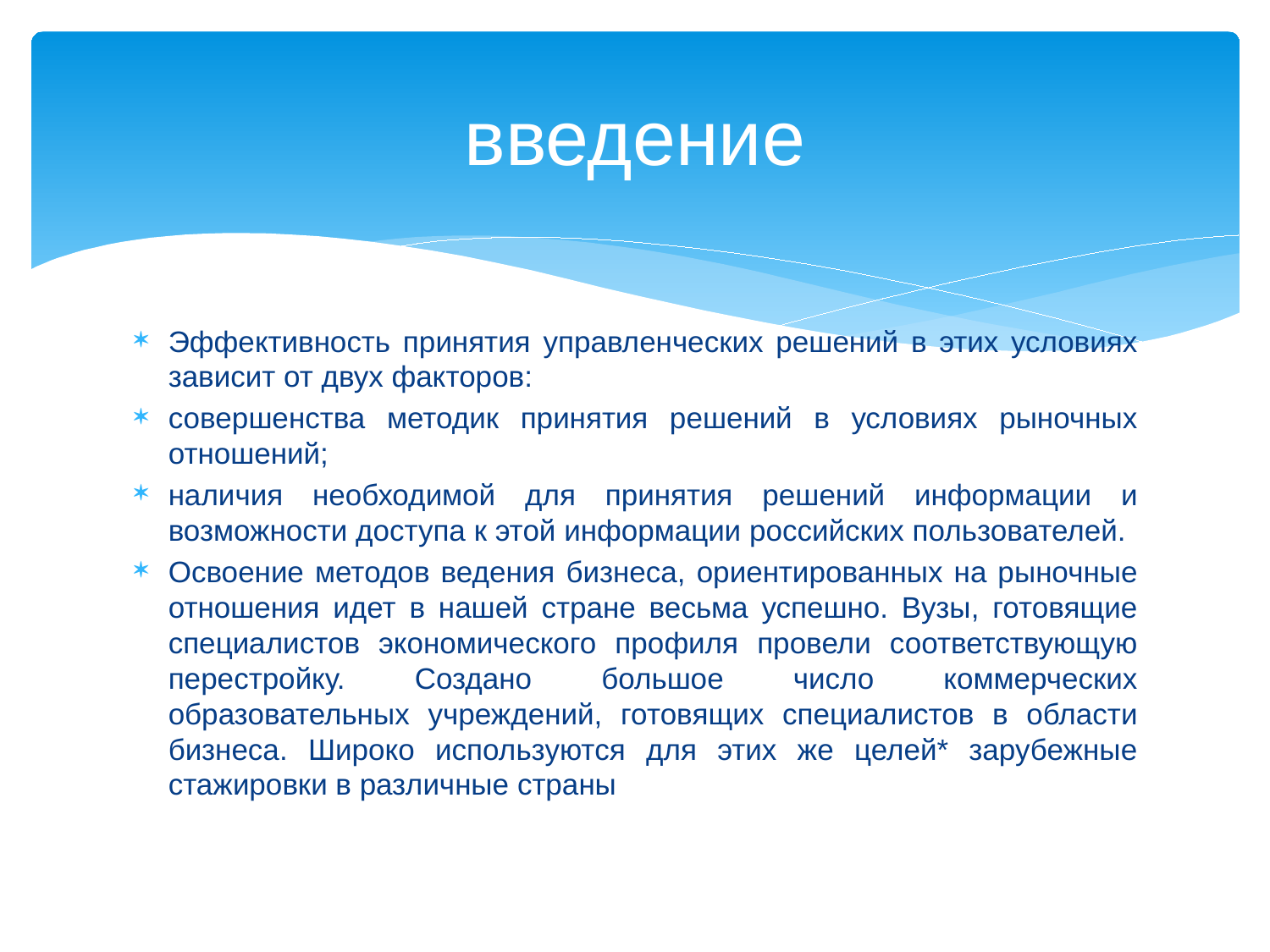

# введение
Эффективность принятия управленческих решений в этих условиях зависит от двух факторов:
совершенства методик принятия решений в условиях рыночных отношений;
наличия необходимой для принятия решений информации и возможности доступа к этой информации российских пользователей.
Освоение методов ведения бизнеса, ориентированных на рыночные отношения идет в нашей стране весьма успешно. Вузы, готовящие специалистов экономического профиля провели соответствующую перестройку. Создано большое число коммерческих образовательных учреждений, готовящих специалистов в области бизнеса. Широко используются для этих же целей* зарубежные стажировки в различные страны